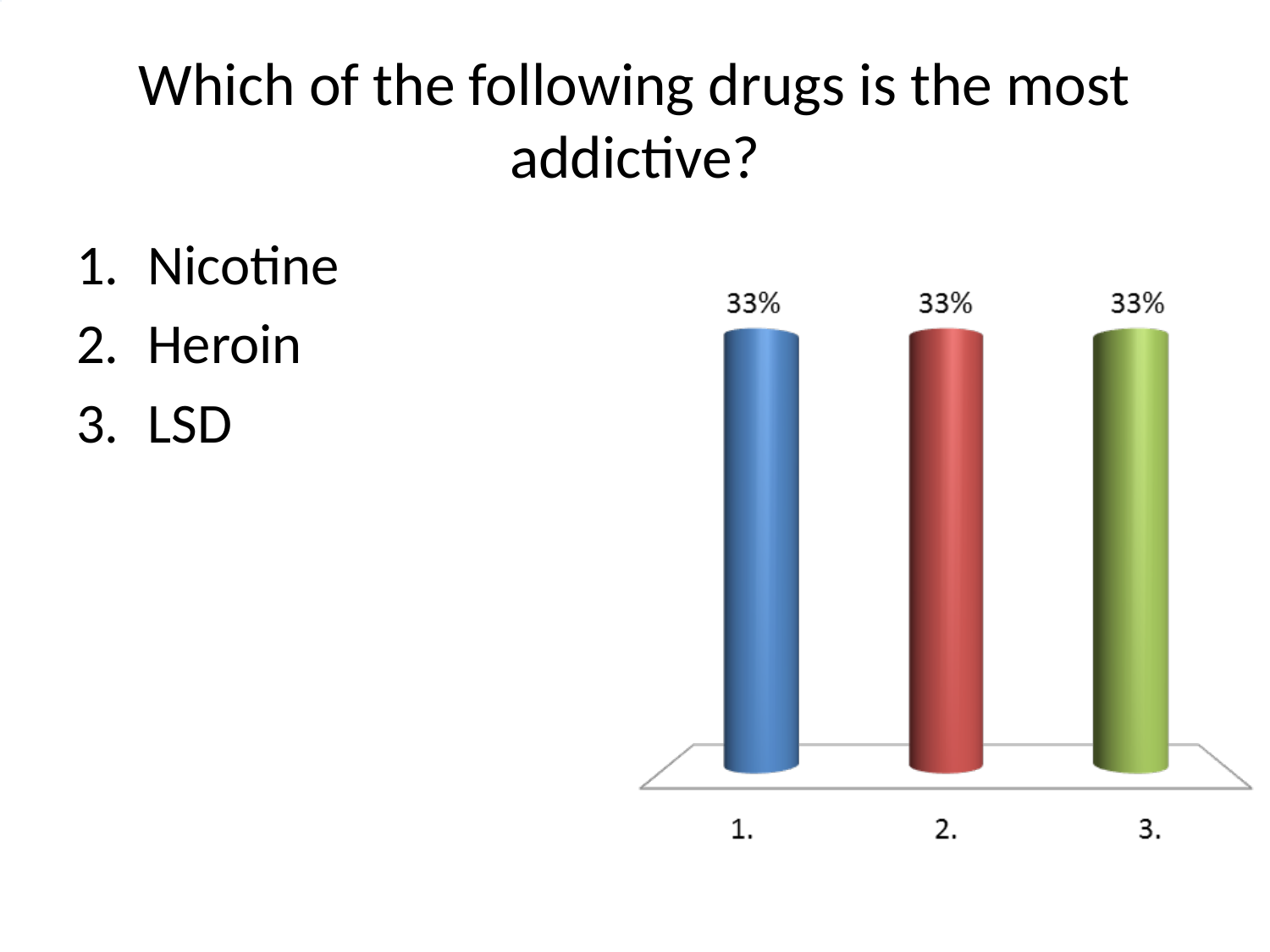

# Which of the following drugs is the most addictive?
Nicotine
Heroin
LSD